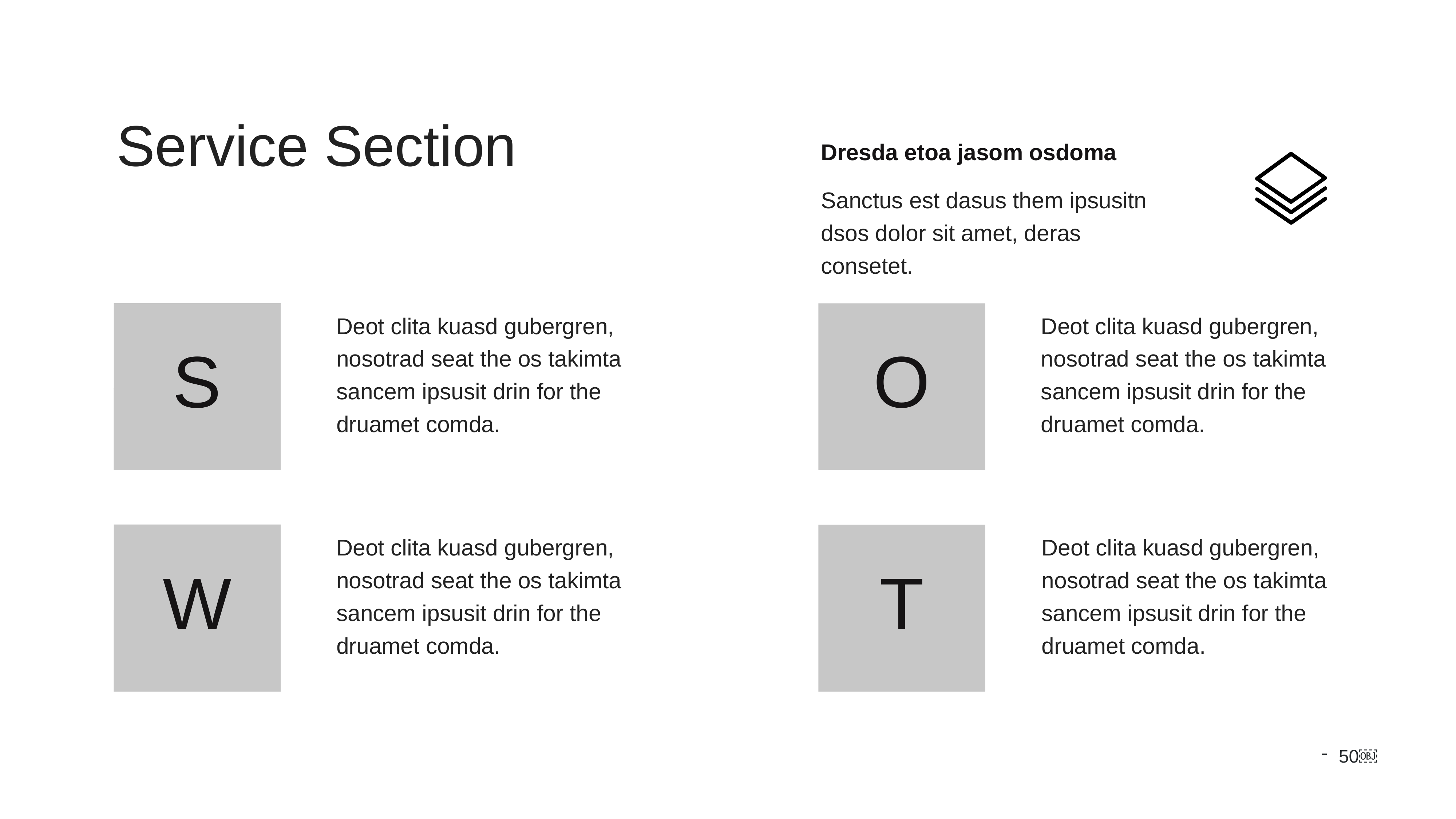

Service Section
Dresda etoa jasom osdoma

Sanctus est dasus them ipsusitn dsos dolor sit amet, deras consetet.

S
Deot clita kuasd gubergren, nosotrad seat the os takimta sancem ipsusit drin for the druamet comda.

O
Deot clita kuasd gubergren, nosotrad seat the os takimta sancem ipsusit drin for the druamet comda.

W
Deot clita kuasd gubergren, nosotrad seat the os takimta sancem ipsusit drin for the druamet comda.

T
Deot clita kuasd gubergren, nosotrad seat the os takimta sancem ipsusit drin for the druamet comda.